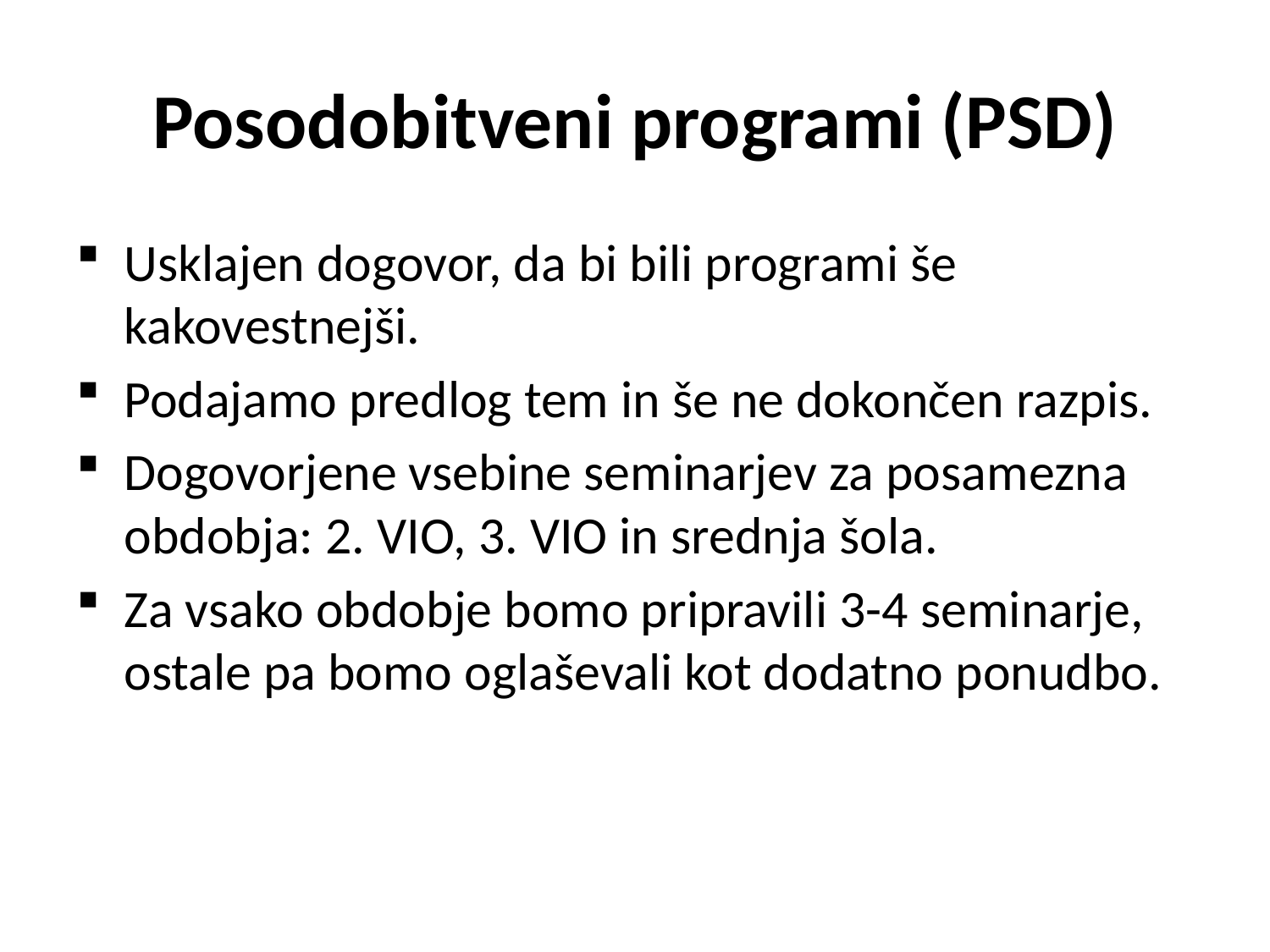

# Posodobitveni programi (PSD)
Usklajen dogovor, da bi bili programi še kakovestnejši.
Podajamo predlog tem in še ne dokončen razpis.
Dogovorjene vsebine seminarjev za posamezna obdobja: 2. VIO, 3. VIO in srednja šola.
Za vsako obdobje bomo pripravili 3-4 seminarje, ostale pa bomo oglaševali kot dodatno ponudbo.